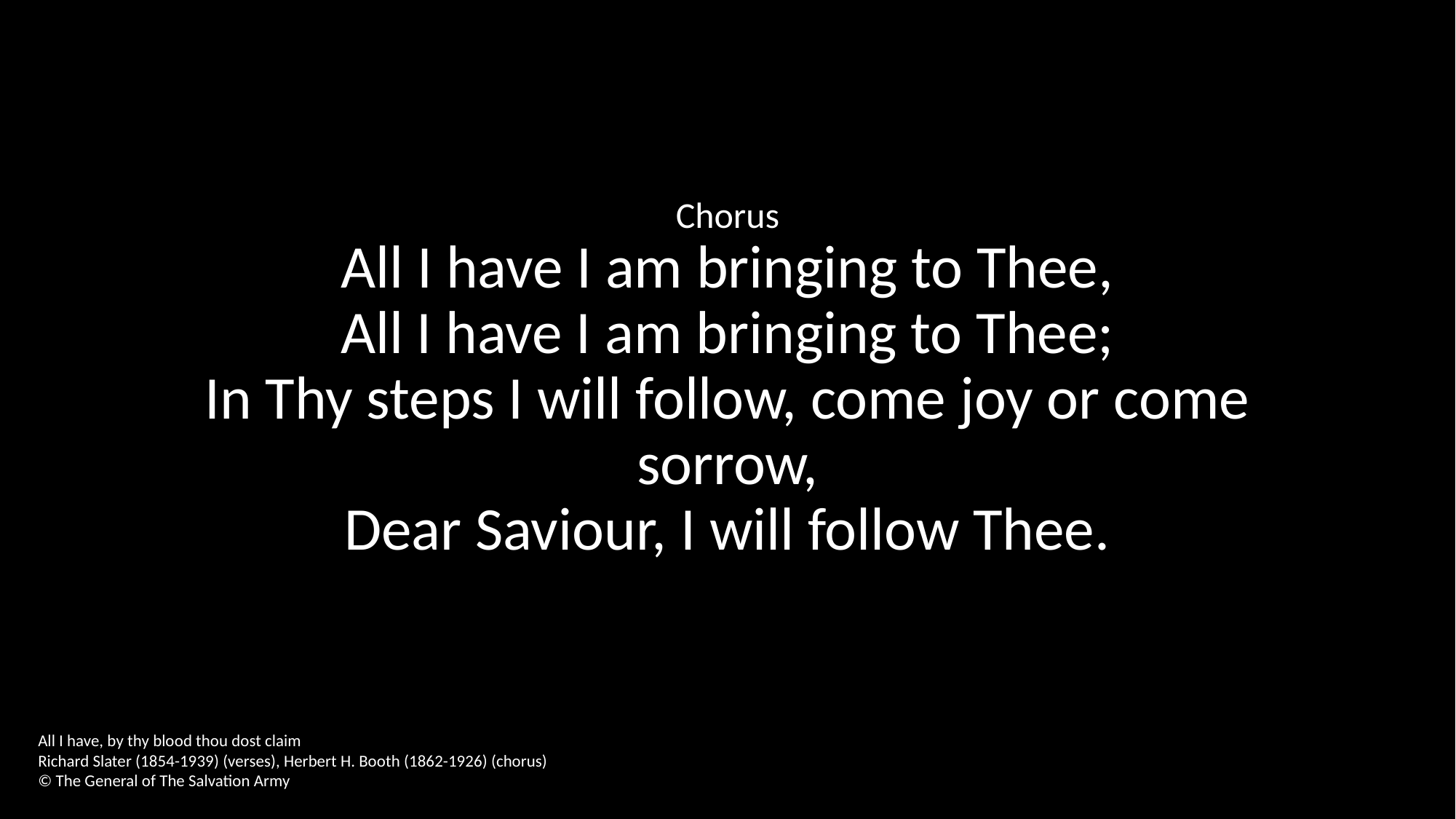

Chorus
All I have I am bringing to Thee,
All I have I am bringing to Thee;
In Thy steps I will follow, come joy or come sorrow,
Dear Saviour, I will follow Thee.
All I have, by thy blood thou dost claim
Richard Slater (1854-1939) (verses), Herbert H. Booth (1862-1926) (chorus)
© The General of The Salvation Army